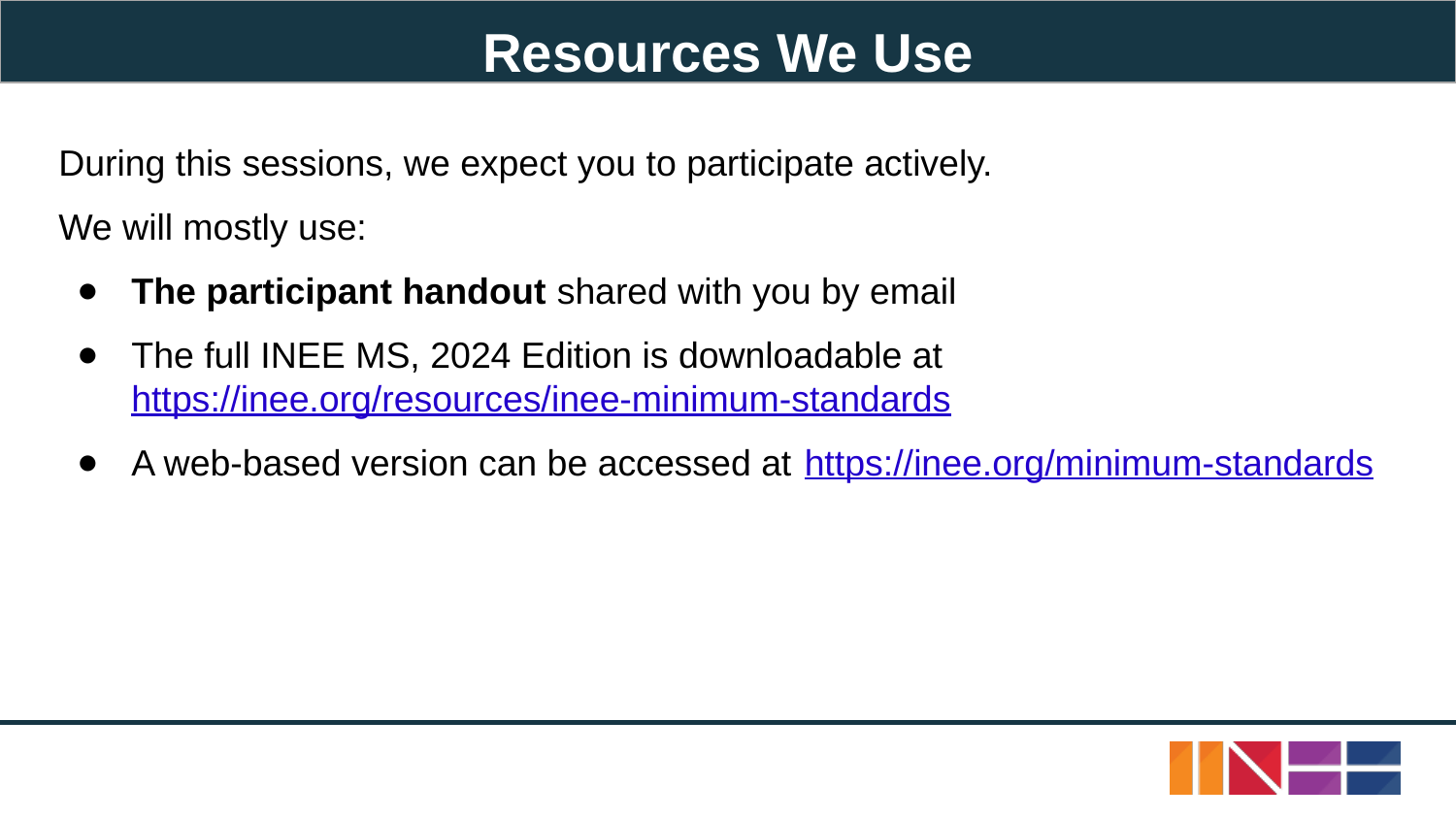

Resources We Use
During this sessions, we expect you to participate actively.
We will mostly use:
The participant handout shared with you by email
The full INEE MS, 2024 Edition is downloadable at  https://inee.org/resources/inee-minimum-standards
A web-based version can be accessed at  https://inee.org/minimum-standards